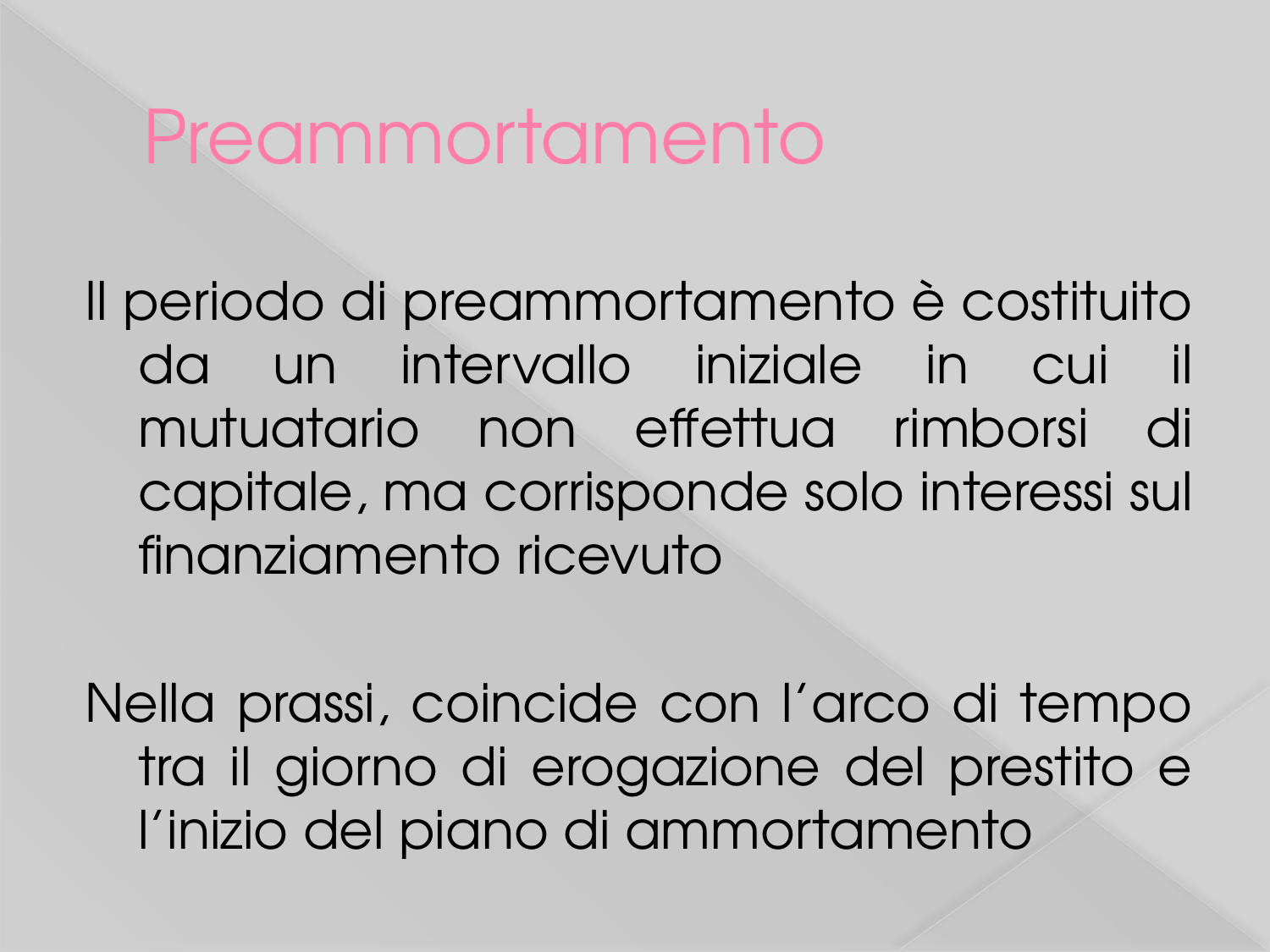

# Preammortamento
Il periodo di preammortamento è costituito da un intervallo iniziale in cui il mutuatario non effettua rimborsi di capitale, ma corrisponde solo interessi sul finanziamento ricevuto

Nella prassi, coincide con l’arco di tempo tra il giorno di erogazione del prestito e l’inizio del piano di ammortamento